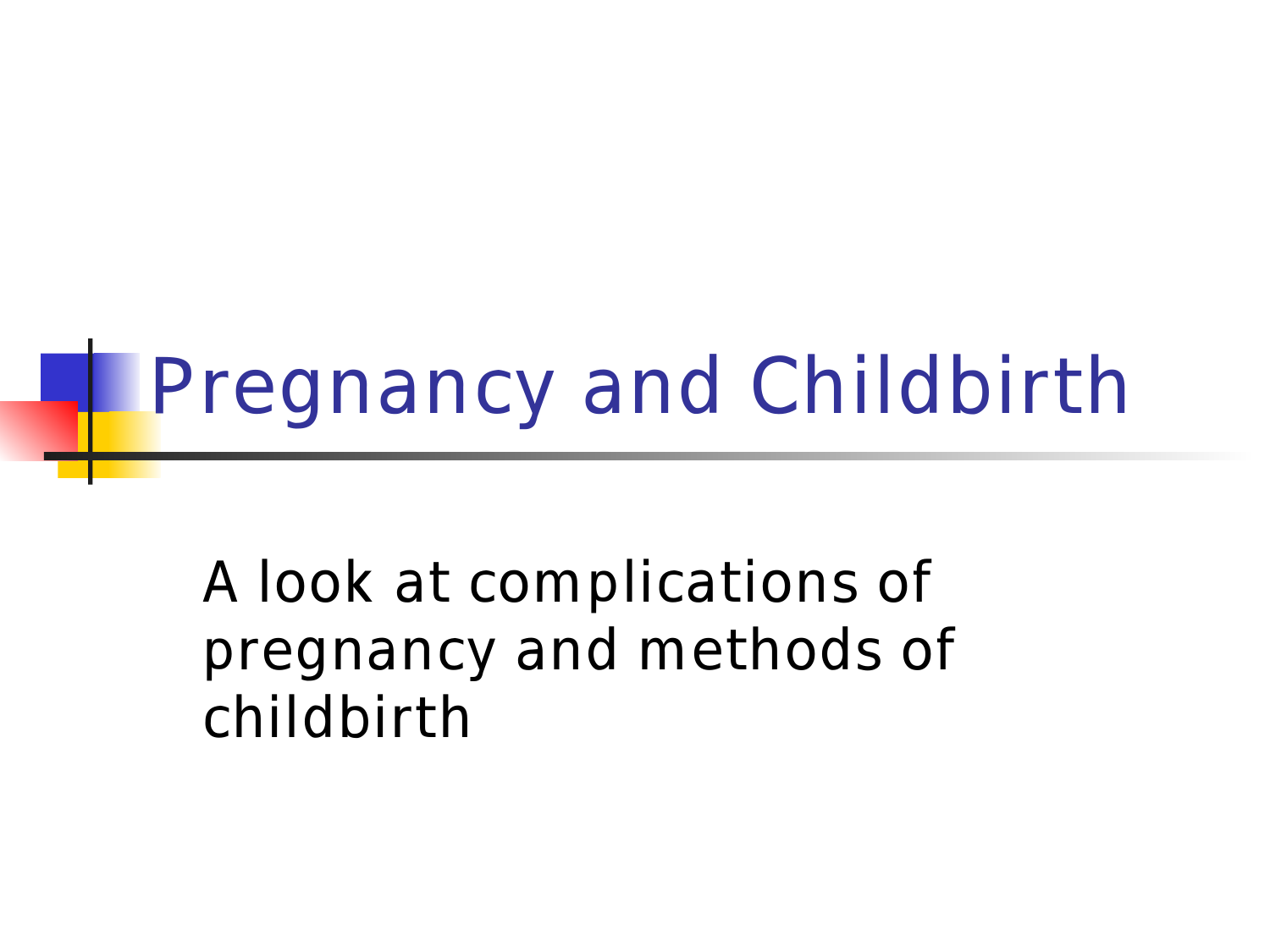

# Pregnancy and Childbirth
A look at complications of pregnancy and methods of childbirth